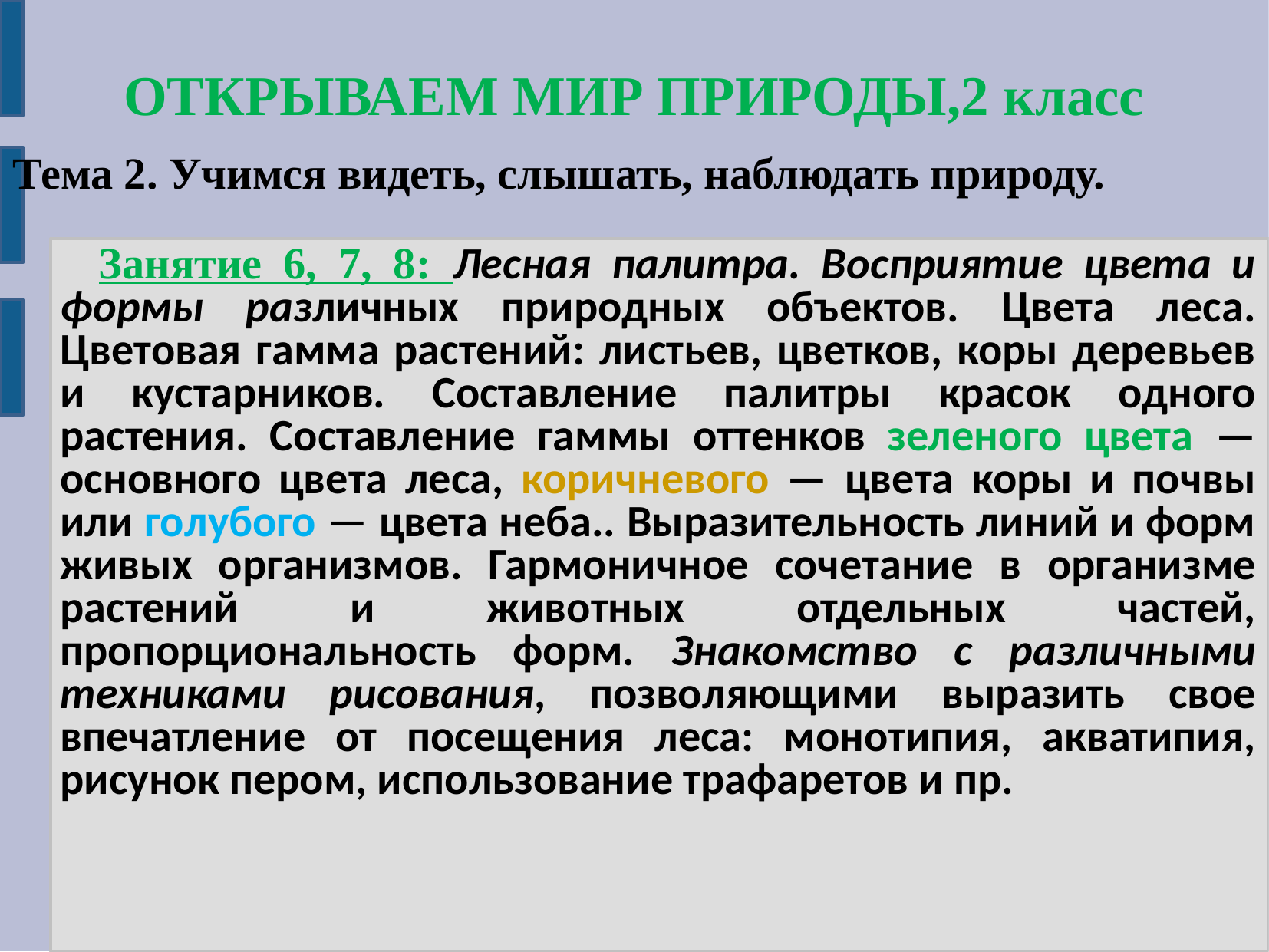

ОТКРЫВАЕМ МИР ПРИРОДЫ,2 класс
Тема 2. Учимся видеть, слышать, наблюдать природу.

    Занятие 6, 7, 8: Лесная палитра. Восприятие цвета и формы различных природных объектов. Цвета леса. Цветовая гамма растений: листьев, цветков, коры деревьев и кустарников. Составление палитры красок одного растения. Составление гаммы оттенков зеленого цвета — основного цвета леса, коричневого — цвета коры и почвы или голубого — цвета неба.. Выразительность линий и форм живых организмов. Гармоничное сочетание в организме растений и животных отдельных частей, пропорциональность форм. Знакомство с различными техниками рисования, позволяющими выразить свое впечатление от посещения леса: монотипия, акватипия, рисунок пером, использование трафаретов и пр.